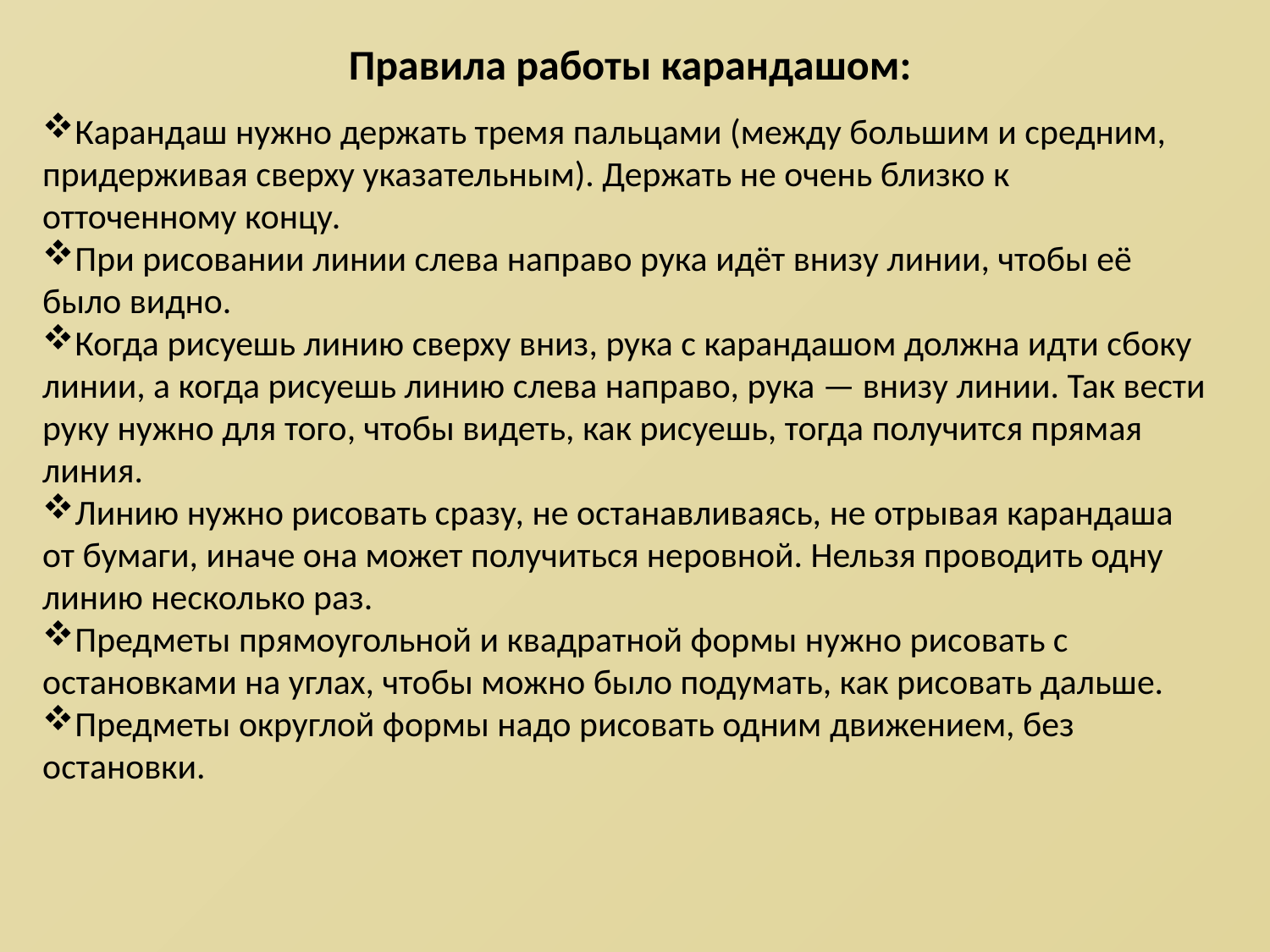

# Правила работы карандашом:
Карандаш нужно держать тремя пальцами (между большим и средним, придерживая сверху указательным). Держать не очень близко к отточенному концу.
При рисовании линии слева направо рука идёт внизу линии, чтобы её было видно.
Когда рисуешь линию сверху вниз, рука с карандашом должна идти сбоку линии, а когда рисуешь линию слева направо, рука — внизу линии. Так вести руку нужно для того, чтобы видеть, как рисуешь, тогда получится прямая линия.
Линию нужно рисовать сразу, не останавливаясь, не отрывая карандаша от бумаги, иначе она может получиться неровной. Нельзя проводить одну линию несколько раз.
Предметы прямоугольной и квадратной формы нужно рисовать с остановками на углах, чтобы можно было подумать, как рисовать дальше.
Предметы округлой формы надо рисовать одним движением, без остановки.